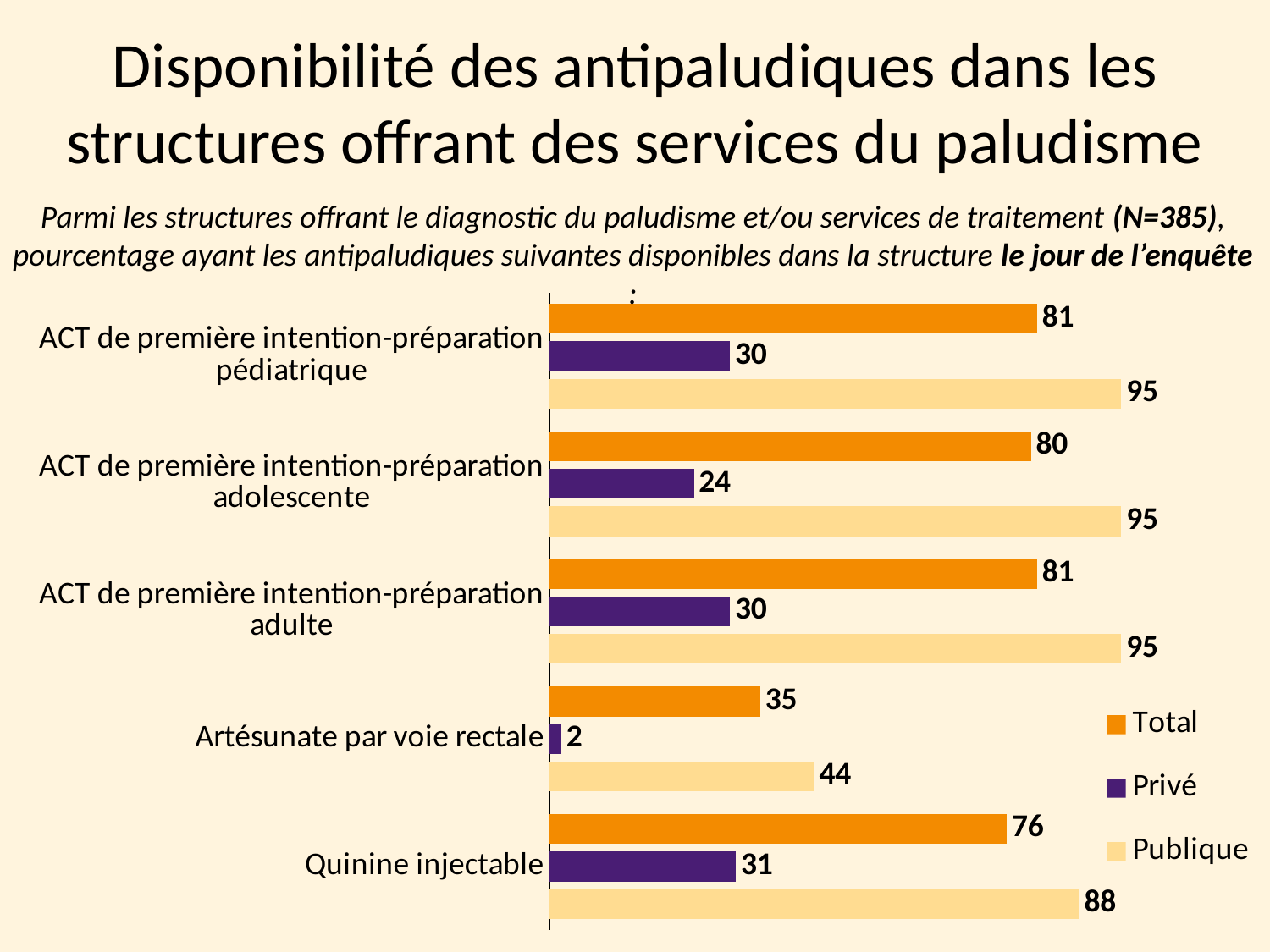

Disponibilité des antipaludiques dans les structures offrant des services du paludisme
Parmi les structures offrant le diagnostic du paludisme et/ou services de traitement (N=385), pourcentage ayant les antipaludiques suivantes disponibles dans la structure le jour de l’enquête :

### Chart

| Category | Publique | Privé | Total |
|---|---|---|---|
| Quinine injectable | 88.0 | 31.0 | 76.0 |
| Artésunate par voie rectale | 44.0 | 2.0 | 35.0 |
| ACT de première intention-préparation adulte | 95.0 | 30.0 | 81.0 |
| ACT de première intention-préparation adolescente | 95.0 | 24.0 | 80.0 |
| ACT de première intention-préparation pédiatrique | 95.0 | 30.0 | 81.0 |